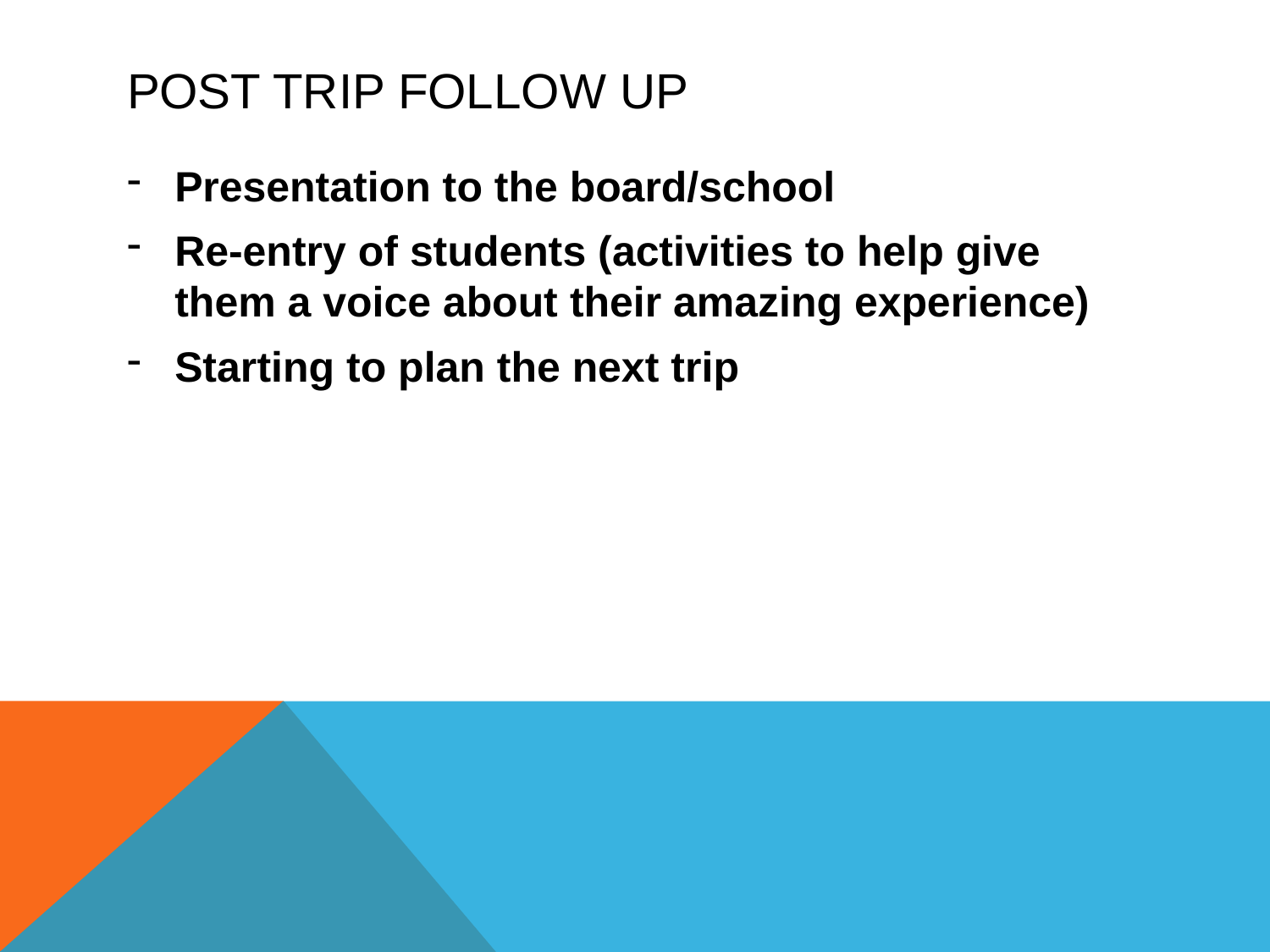

# Post trip follow up
Presentation to the board/school
Re-entry of students (activities to help give them a voice about their amazing experience)
Starting to plan the next trip